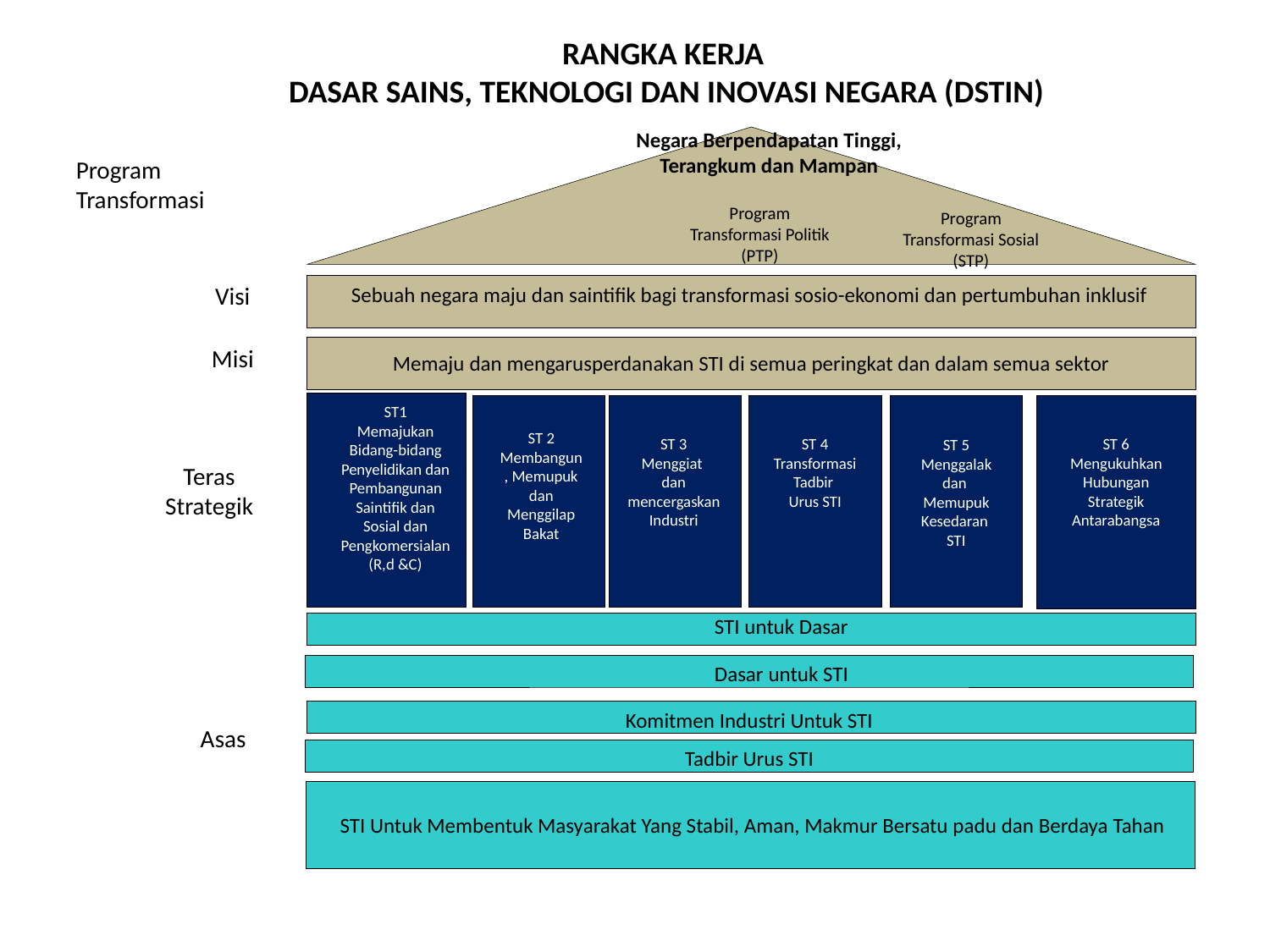

# RANGKA KERJA DASAR SAINS, TEKNOLOGI DAN INOVASI NEGARA (DSTIN)
Negara Berpendapatan Tinggi, Terangkum dan Mampan

Program Transformasi
Program Transformasi Politik (PTP)
Program Transformasi Sosial (STP)
Visi

Sebuah negara maju dan saintifik bagi transformasi sosio-ekonomi dan pertumbuhan inklusif
Misi

Memaju dan mengarusperdanakan STI di semua peringkat dan dalam semua sektor

ST1
Memajukan Bidang-bidang Penyelidikan dan Pembangunan Saintifik dan Sosial dan Pengkomersialan (R,d &C)

ST 2
Membangun, Memupuk dan Menggilap Bakat
ST 3
Menggiat
dan mencergaskan Industri
ST 4
Transformasi Tadbir
Urus STI
ST 6
Mengukuhkan Hubungan Strategik Antarabangsa
ST 5
Menggalak dan
Memupuk Kesedaran
STI
Teras Strategik
STI untuk Dasar

Dasar untuk STI

Komitmen Industri Untuk STI
Asas
Tadbir Urus STI

STI Untuk Membentuk Masyarakat Yang Stabil, Aman, Makmur Bersatu padu dan Berdaya Tahan